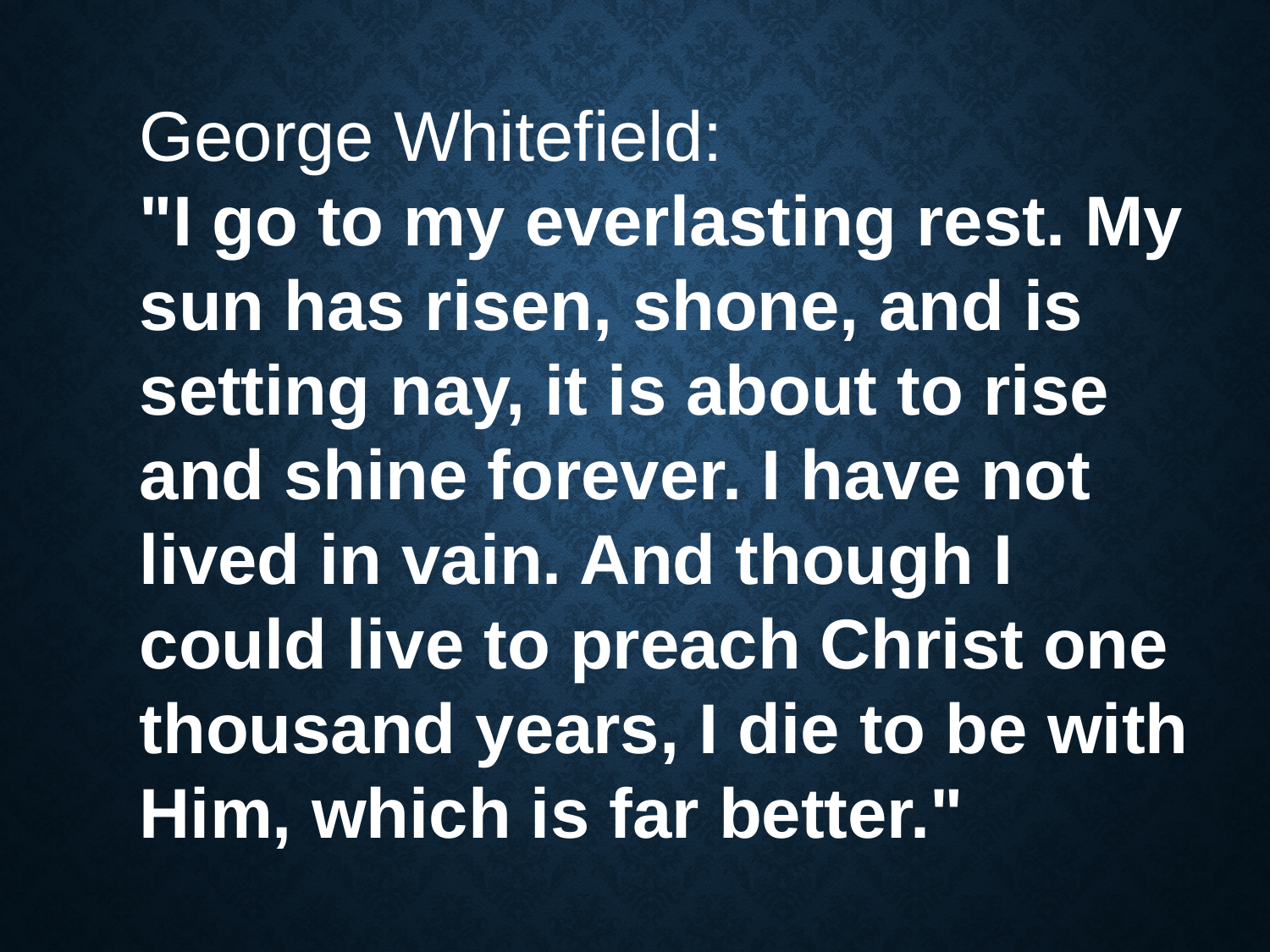

George Whitefield:
"I go to my everlasting rest. My sun has risen, shone, and is setting nay, it is about to rise and shine forever. I have not lived in vain. And though I could live to preach Christ one thousand years, I die to be with Him, which is far better."